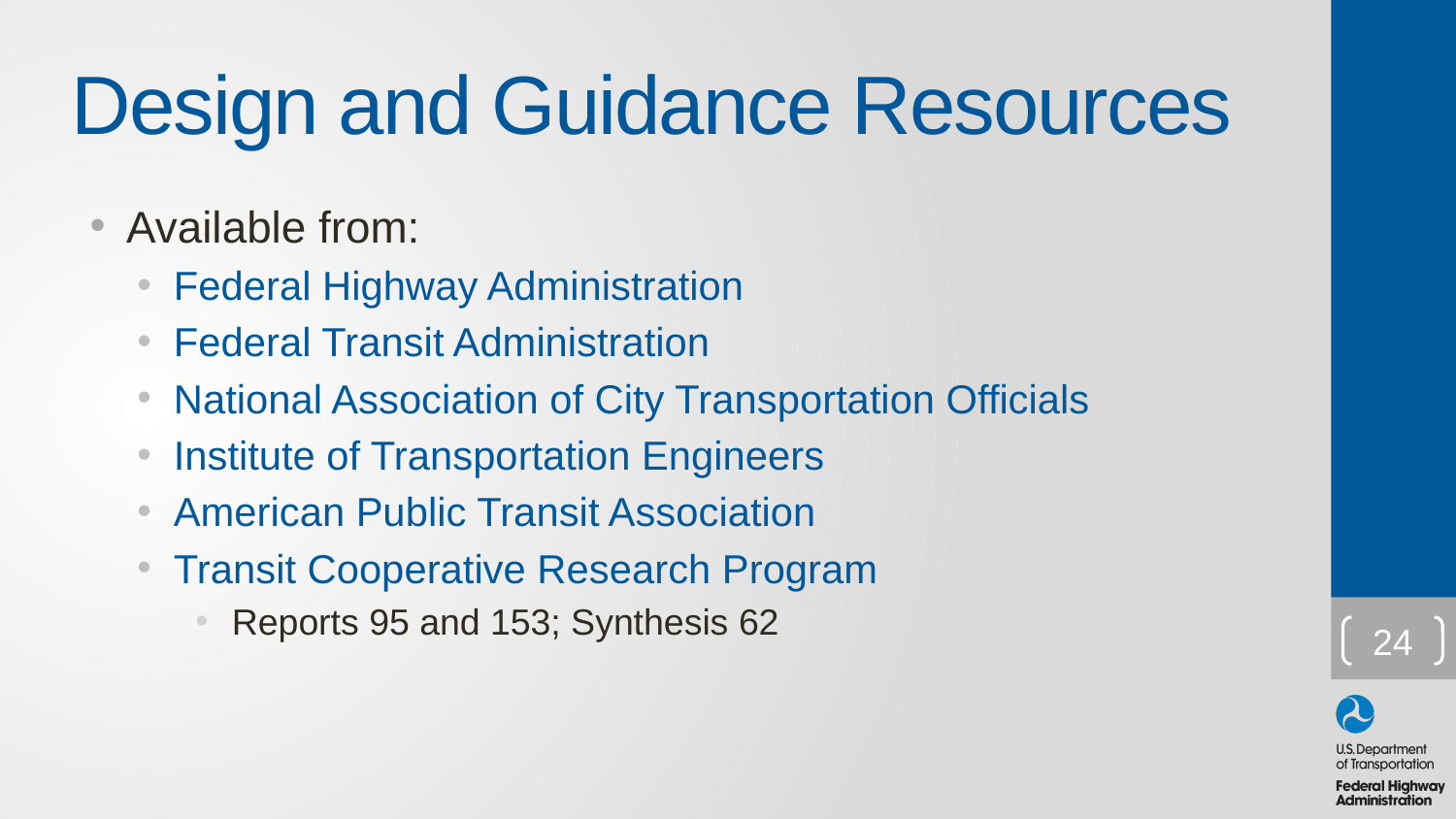

# Design and Guidance Resources
Available from:
Federal Highway Administration
Federal Transit Administration
National Association of City Transportation Officials
Institute of Transportation Engineers
American Public Transit Association
Transit Cooperative Research Program
Reports 95 and 153; Synthesis 62

24